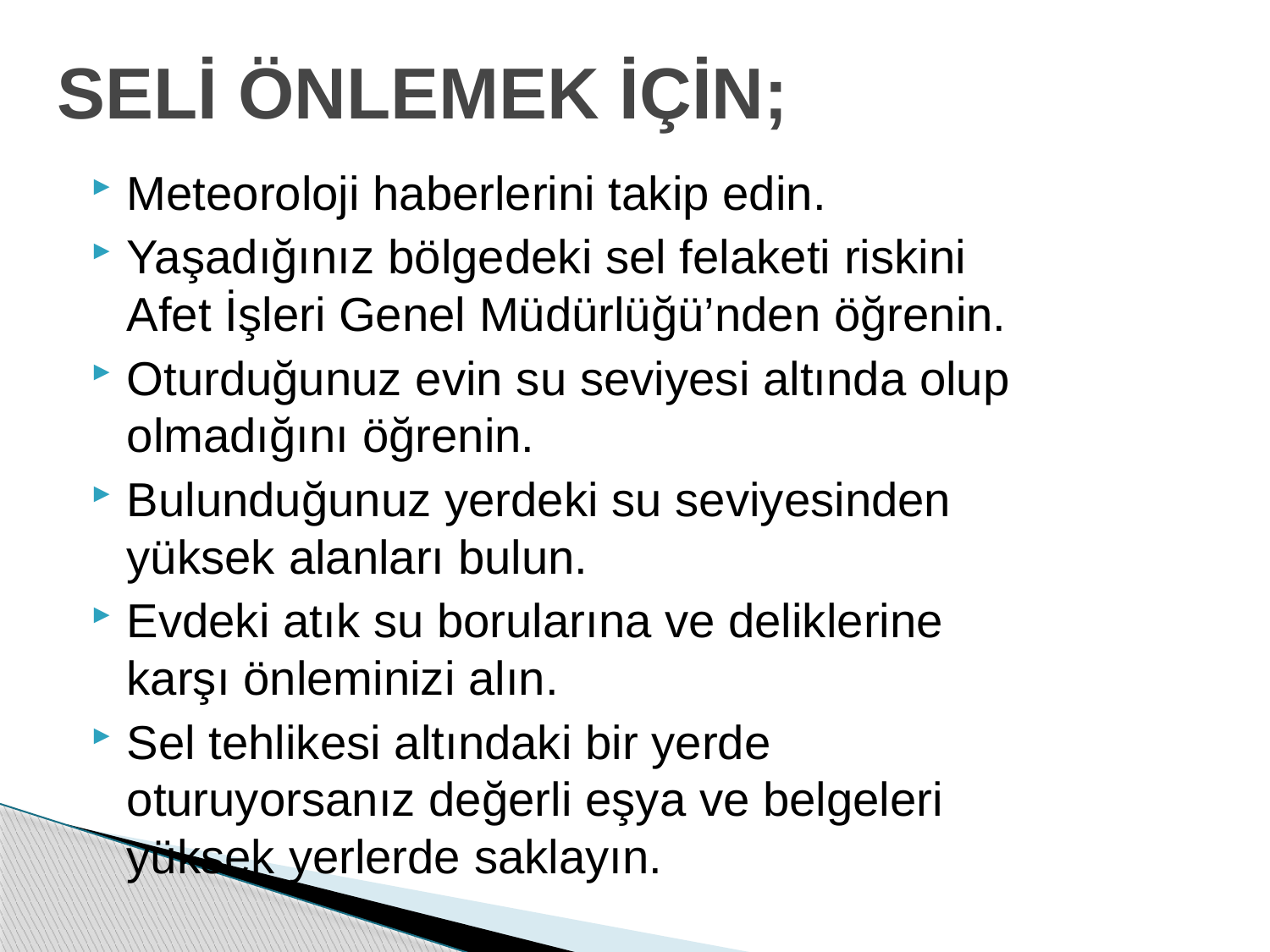

# SELİ ÖNLEMEK İÇİN;
Meteoroloji haberlerini takip edin.
Yaşadığınız bölgedeki sel felaketi riskini Afet İşleri Genel Müdürlüğü’nden öğrenin.
Oturduğunuz evin su seviyesi altında olup olmadığını öğrenin.
Bulunduğunuz yerdeki su seviyesinden yüksek alanları bulun.
Evdeki atık su borularına ve deliklerine karşı önleminizi alın.
Sel tehlikesi altındaki bir yerde oturuyorsanız değerli eşya ve belgeleri yüksek yerlerde saklayın.